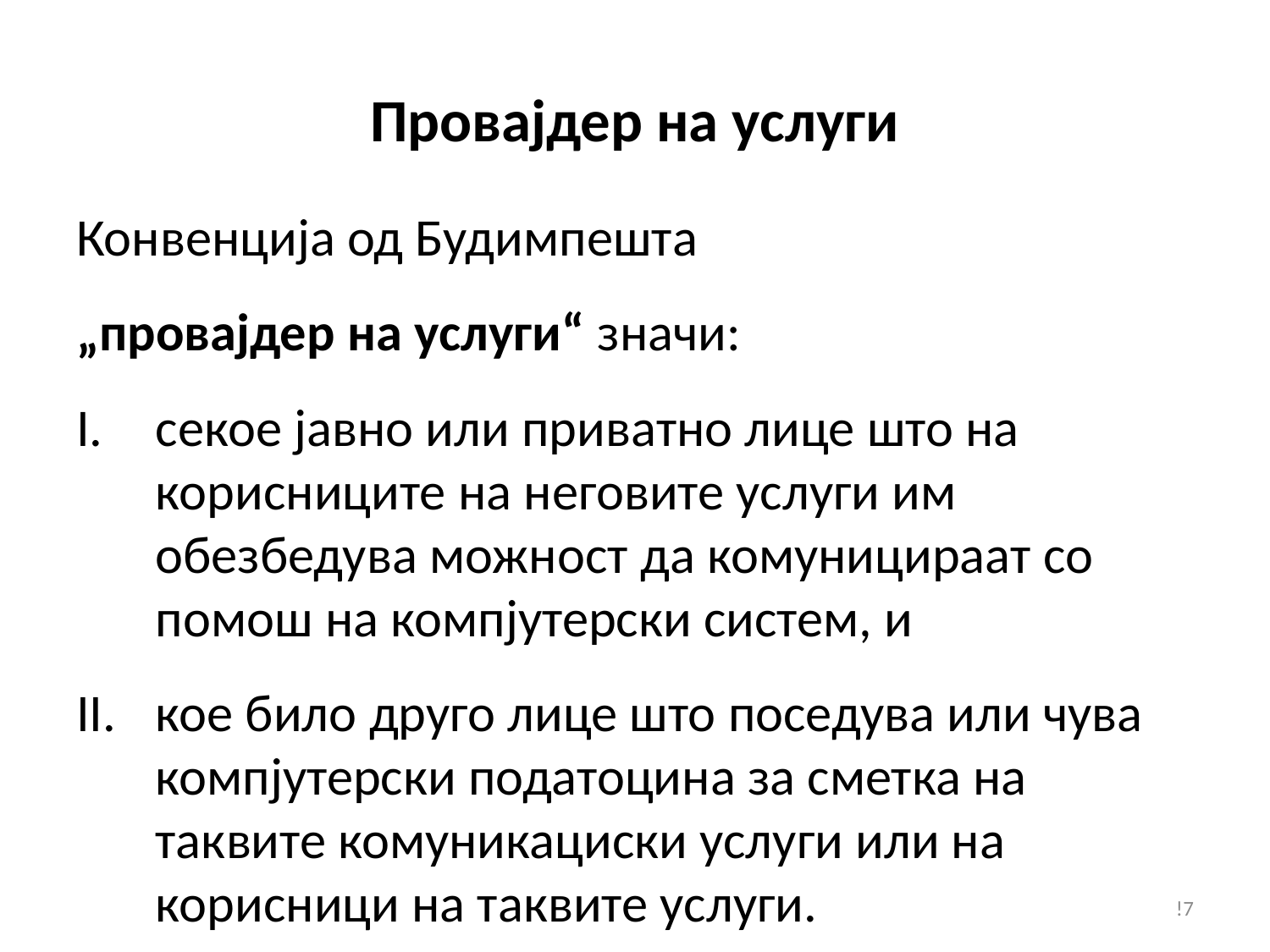

# Провајдер на услуги
Конвенција од Будимпешта
„провајдер на услуги“ значи:
секое јавно или приватно лице што на корисниците на неговите услуги им обезбедува можност да комуницираат со помош на компјутерски систем, и
кое било друго лице што поседува или чува компјутерски податоцина за сметка на таквите комуникациски услуги или на корисници на таквите услуги.
!7